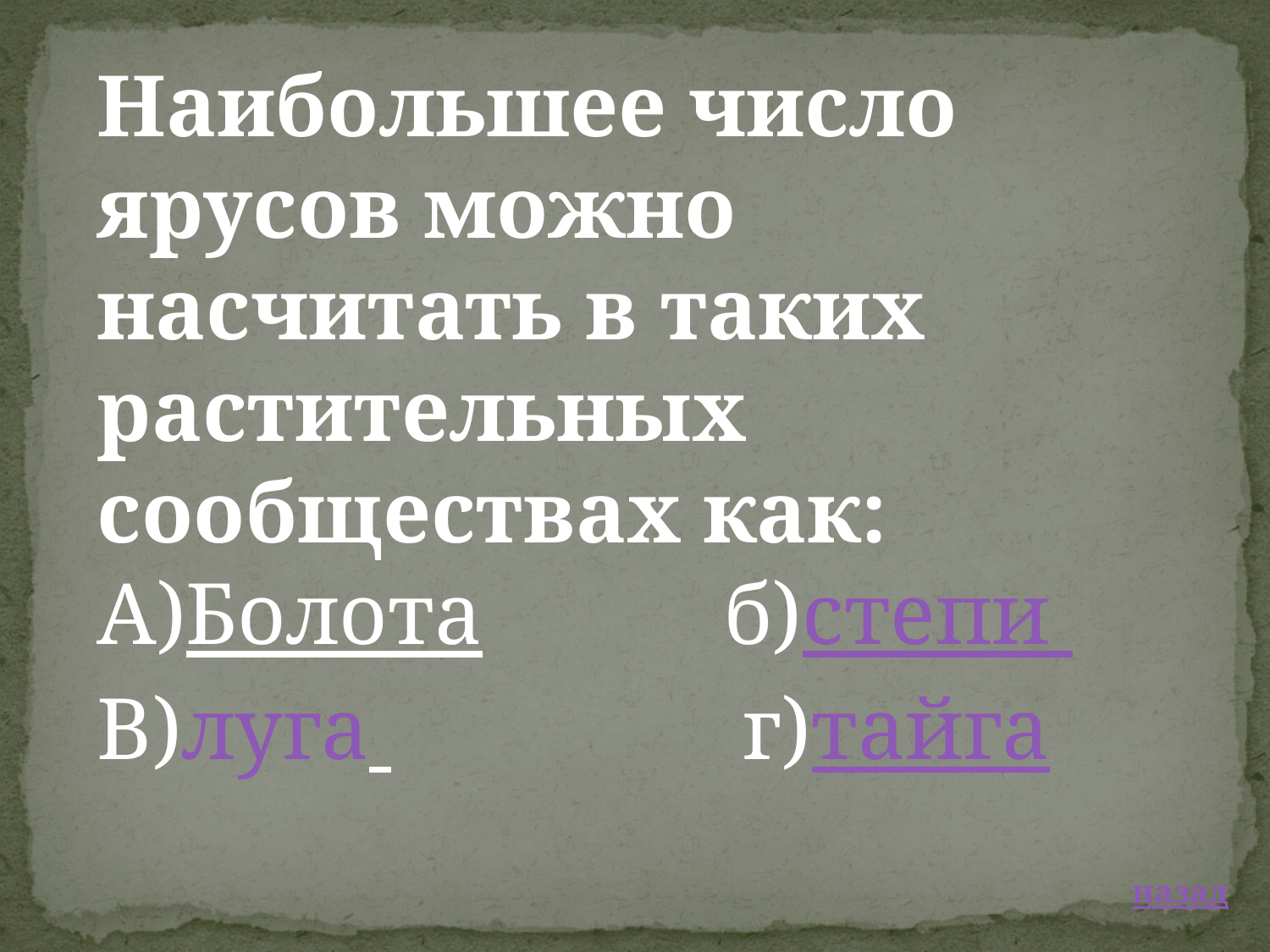

Наибольшее число ярусов можно насчитать в таких растительных сообществах как:
А)Болота           б)степи
В)луга                 г)тайга
 назад